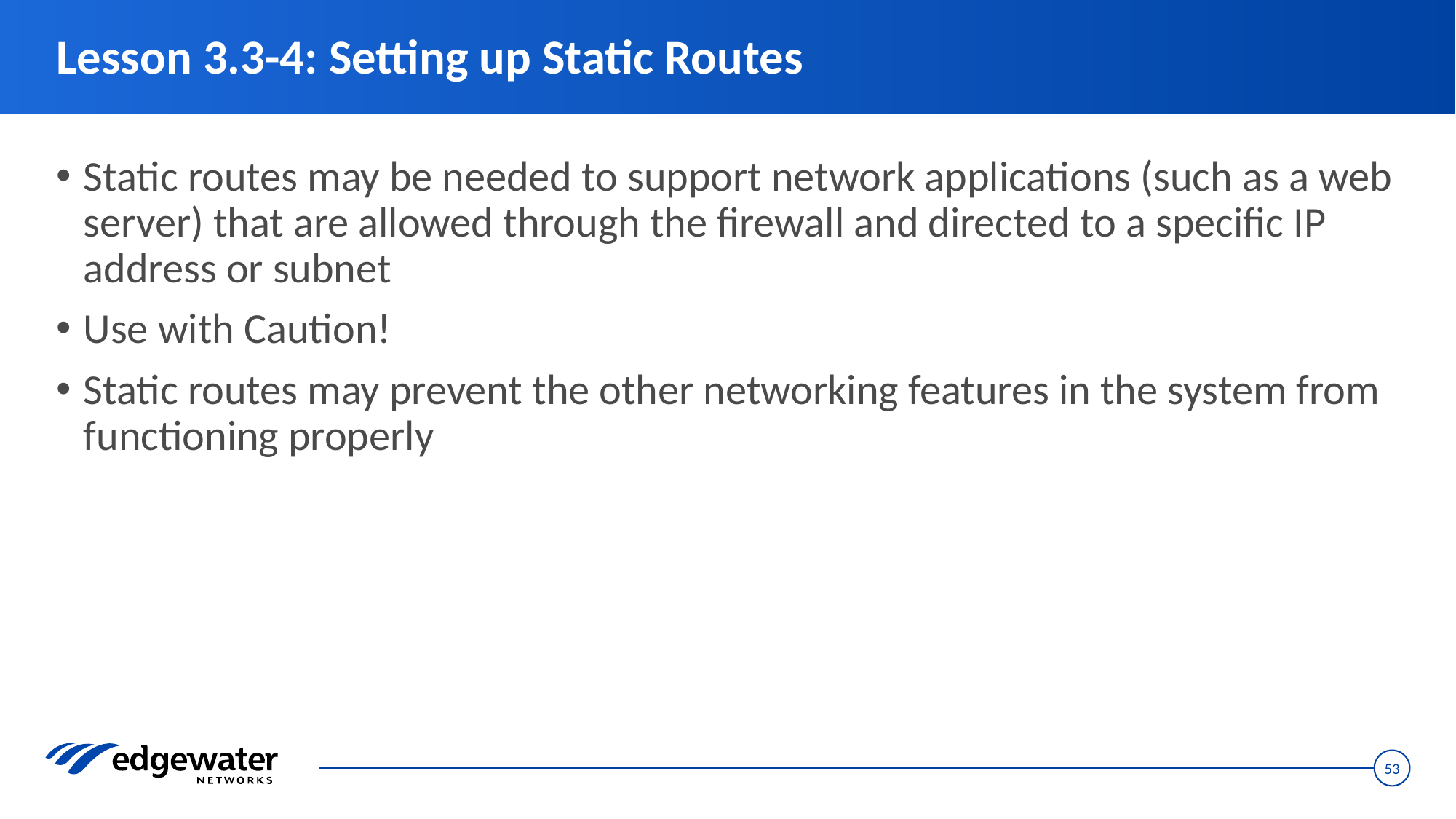

# Lesson 3.3-4: Setting up Static Routes
Static routes may be needed to support network applications (such as a web server) that are allowed through the firewall and directed to a specific IP address or subnet
Use with Caution!
Static routes may prevent the other networking features in the system from functioning properly